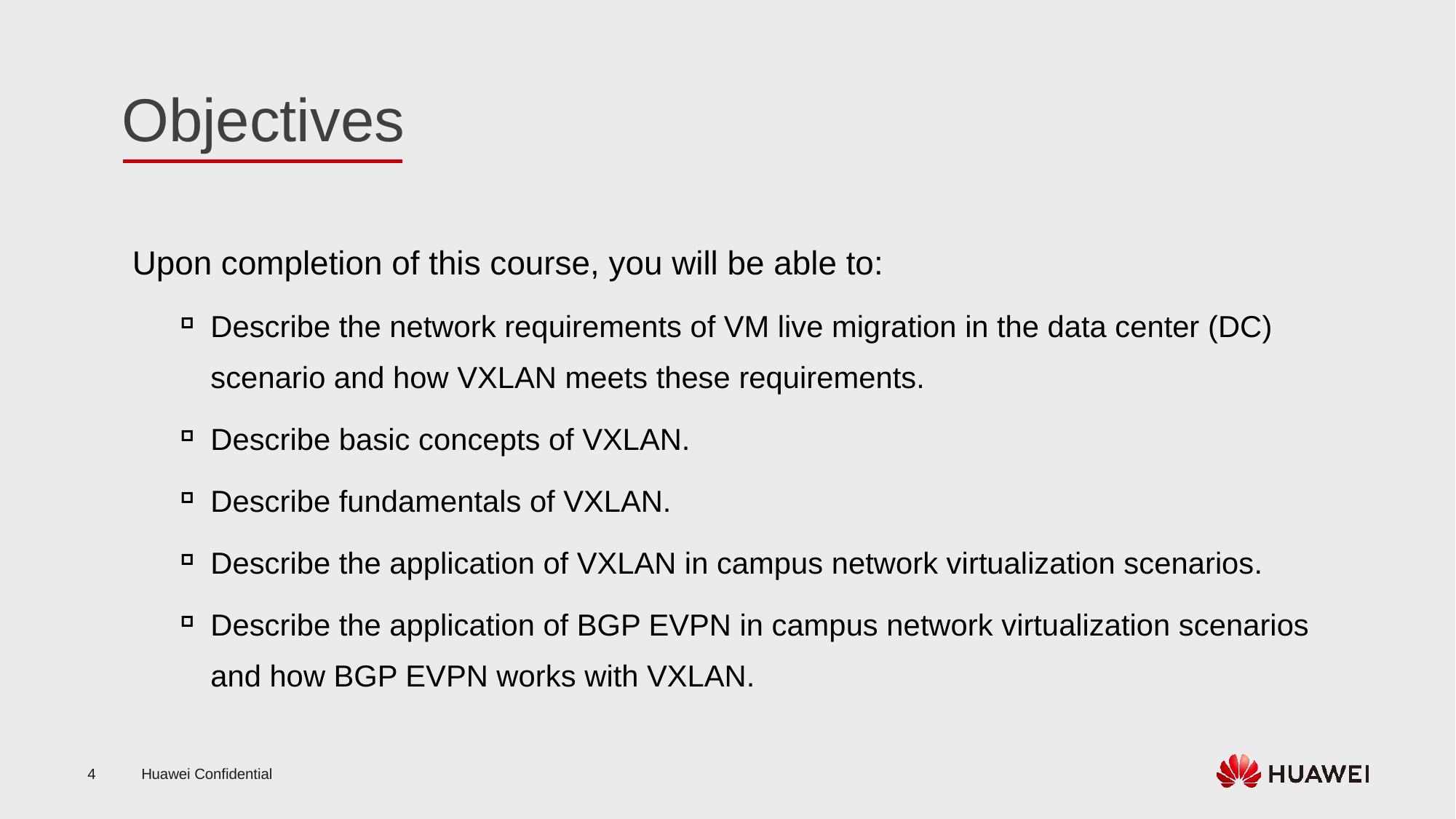

Upon completion of this course, you will be able to:
Describe the network requirements of VM live migration in the data center (DC) scenario and how VXLAN meets these requirements.
Describe basic concepts of VXLAN.
Describe fundamentals of VXLAN.
Describe the application of VXLAN in campus network virtualization scenarios.
Describe the application of BGP EVPN in campus network virtualization scenarios and how BGP EVPN works with VXLAN.